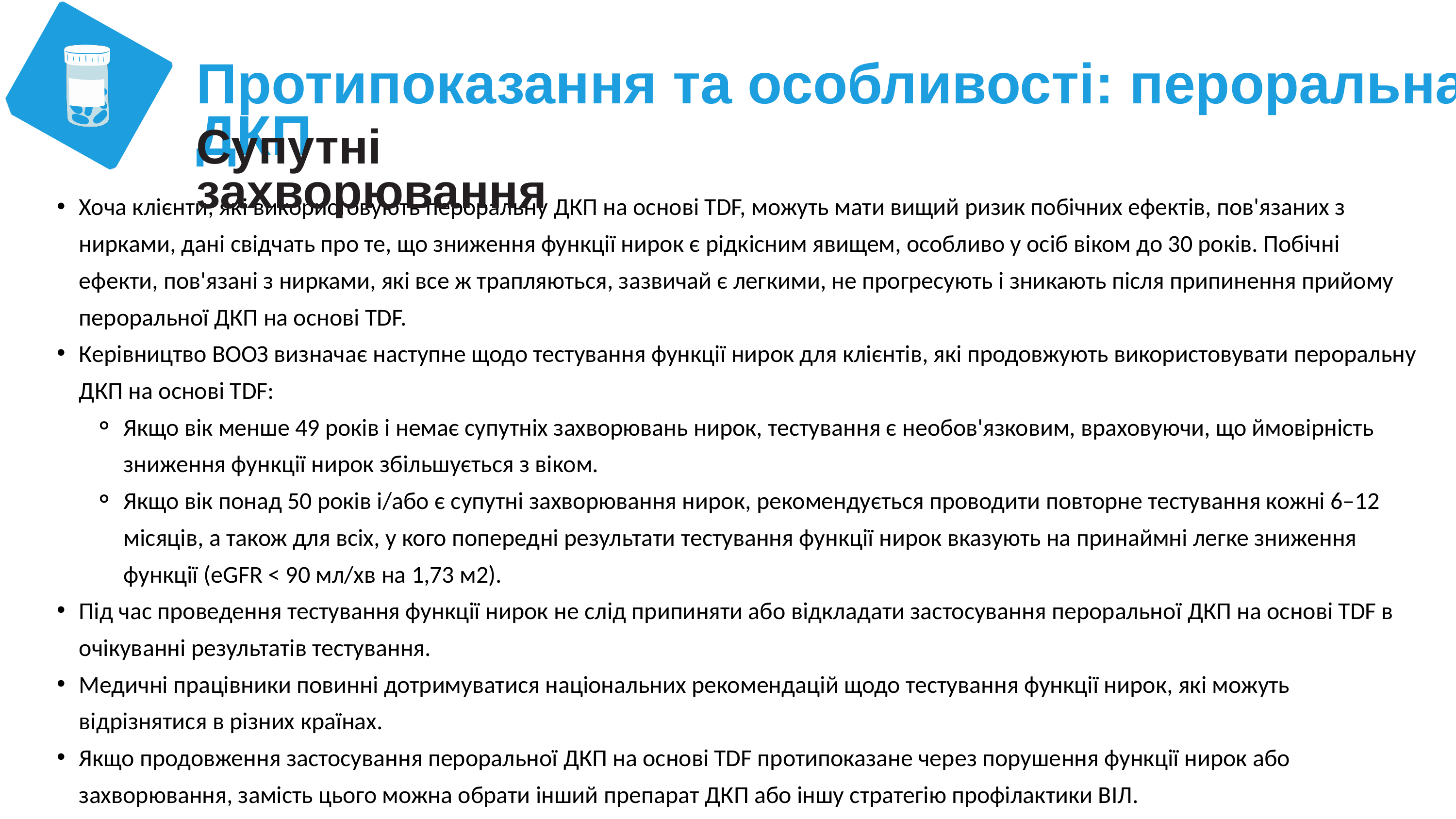

Протипоказання та особливості: пероральна ДКП
Супутні захворювання
Хоча клієнти, які використовують пероральну ДКП на основі TDF, можуть мати вищий ризик побічних ефектів, пов'язаних з нирками, дані свідчать про те, що зниження функції нирок є рідкісним явищем, особливо у осіб віком до 30 років. Побічні ефекти, пов'язані з нирками, які все ж трапляються, зазвичай є легкими, не прогресують і зникають після припинення прийому пероральної ДКП на основі TDF.
Керівництво ВООЗ визначає наступне щодо тестування функції нирок для клієнтів, які продовжують використовувати пероральну ДКП на основі TDF:
Якщо вік менше 49 років і немає супутніх захворювань нирок, тестування є необов'язковим, враховуючи, що ймовірність зниження функції нирок збільшується з віком.
Якщо вік понад 50 років і/або є супутні захворювання нирок, рекомендується проводити повторне тестування кожні 6–12 місяців, а також для всіх, у кого попередні результати тестування функції нирок вказують на принаймні легке зниження функції (eGFR < 90 мл/хв на 1,73 м2).
Під час проведення тестування функції нирок не слід припиняти або відкладати застосування пероральної ДКП на основі TDF в очікуванні результатів тестування.
Медичні працівники повинні дотримуватися національних рекомендацій щодо тестування функції нирок, які можуть відрізнятися в різних країнах.
Якщо продовження застосування пероральної ДКП на основі TDF протипоказане через порушення функції нирок або захворювання, замість цього можна обрати інший препарат ДКП або іншу стратегію профілактики ВІЛ.